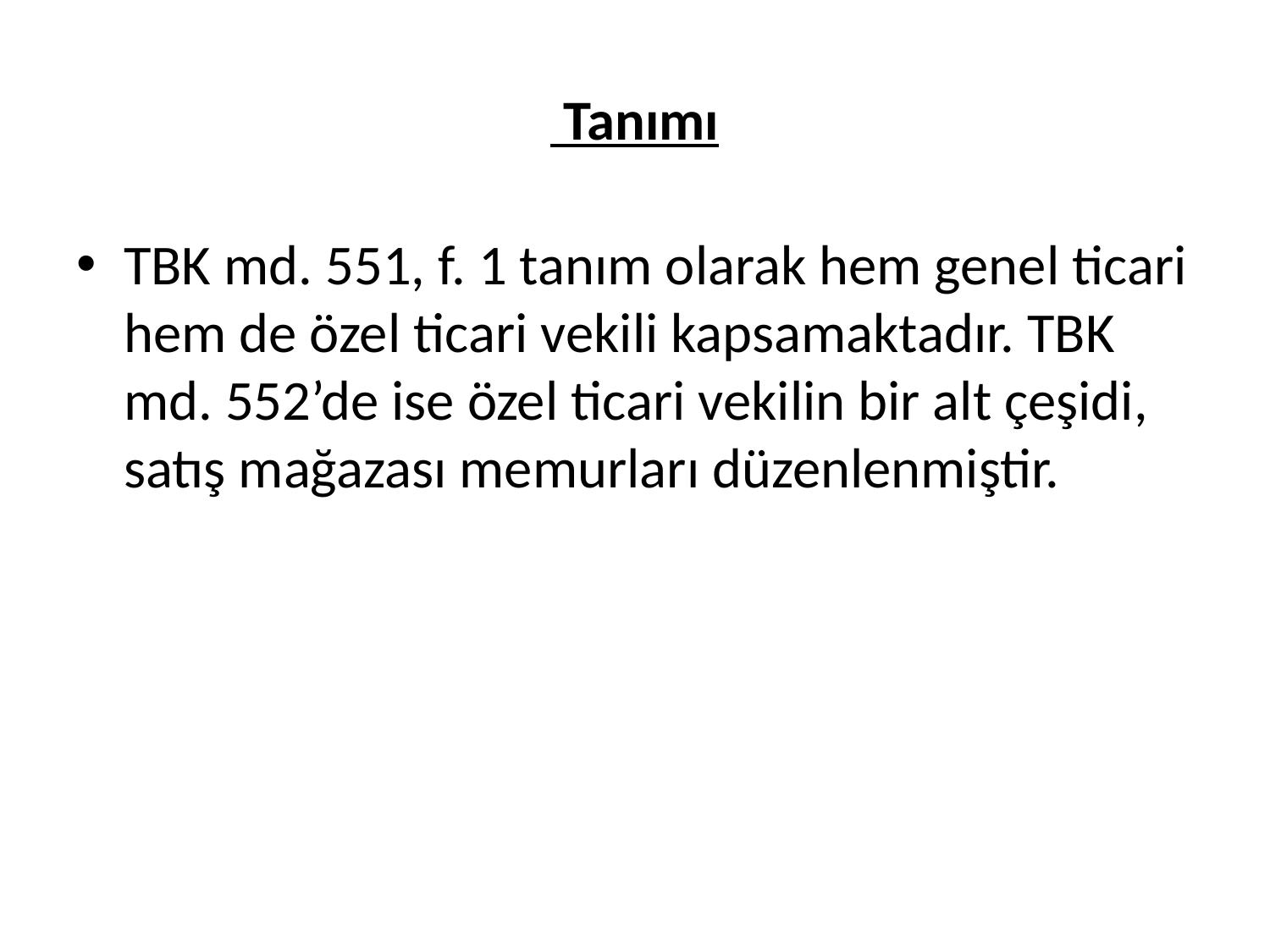

# Tanımı
TBK md. 551, f. 1 tanım olarak hem genel ticari hem de özel ticari vekili kapsamaktadır. TBK md. 552’de ise özel ticari vekilin bir alt çeşidi, satış mağazası memurları düzenlenmiştir.